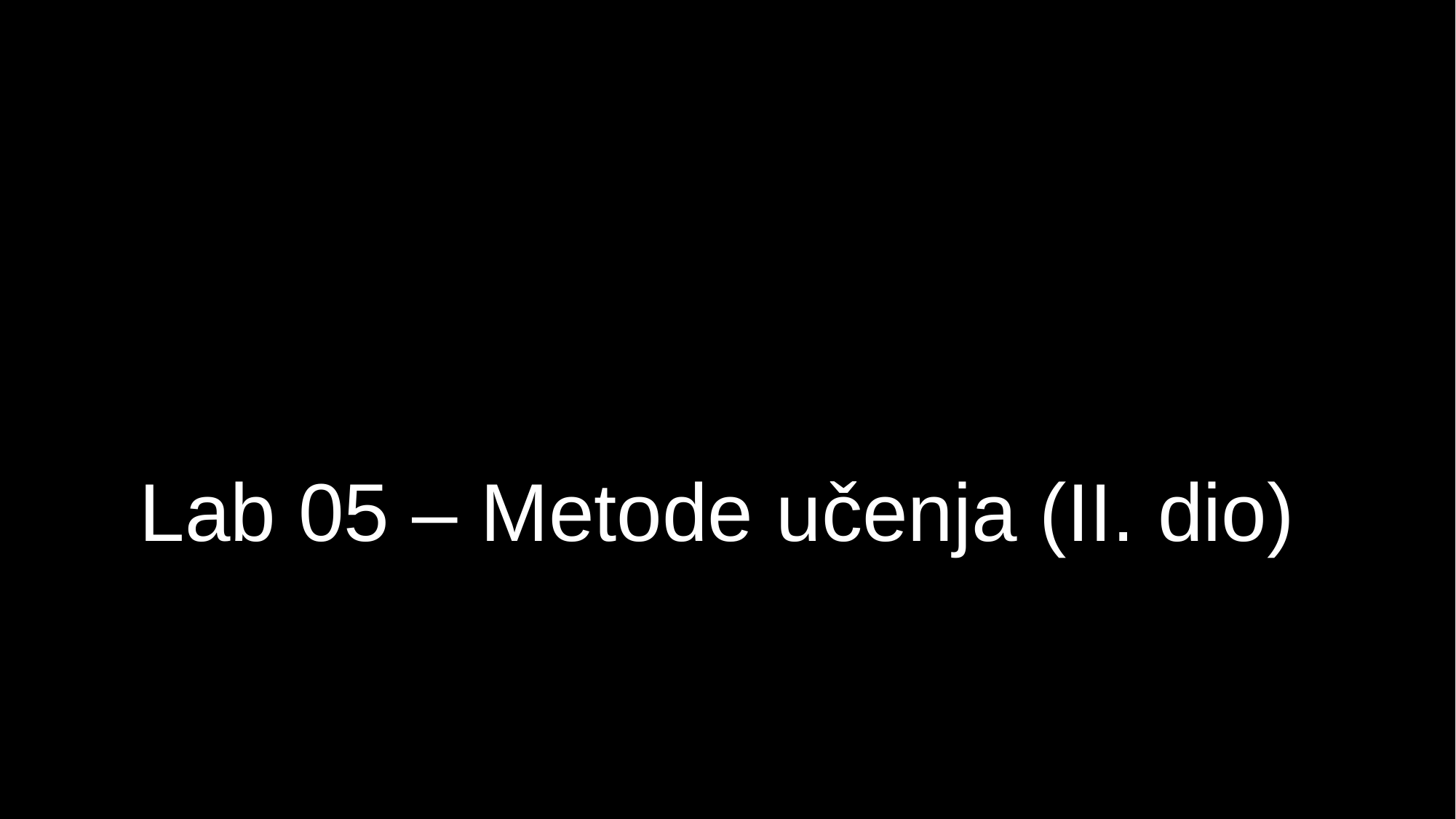

# Lab 05 – Metode učenja (II. dio)